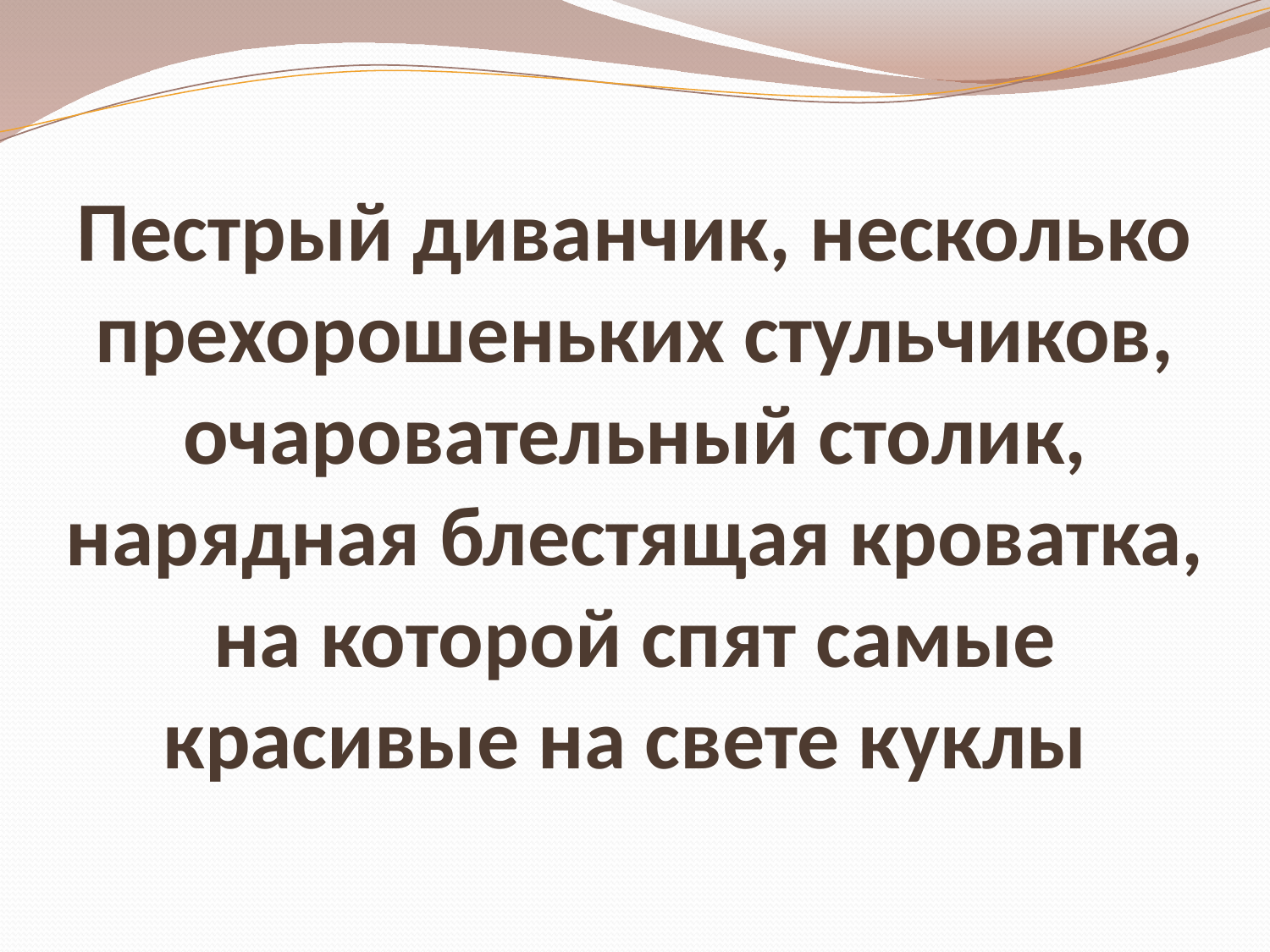

# Пестрый диванчик, несколько прехорошеньких стульчиков, очаровательный столик, нарядная блестящая кроватка, на которой спят самые красивые на свете куклы